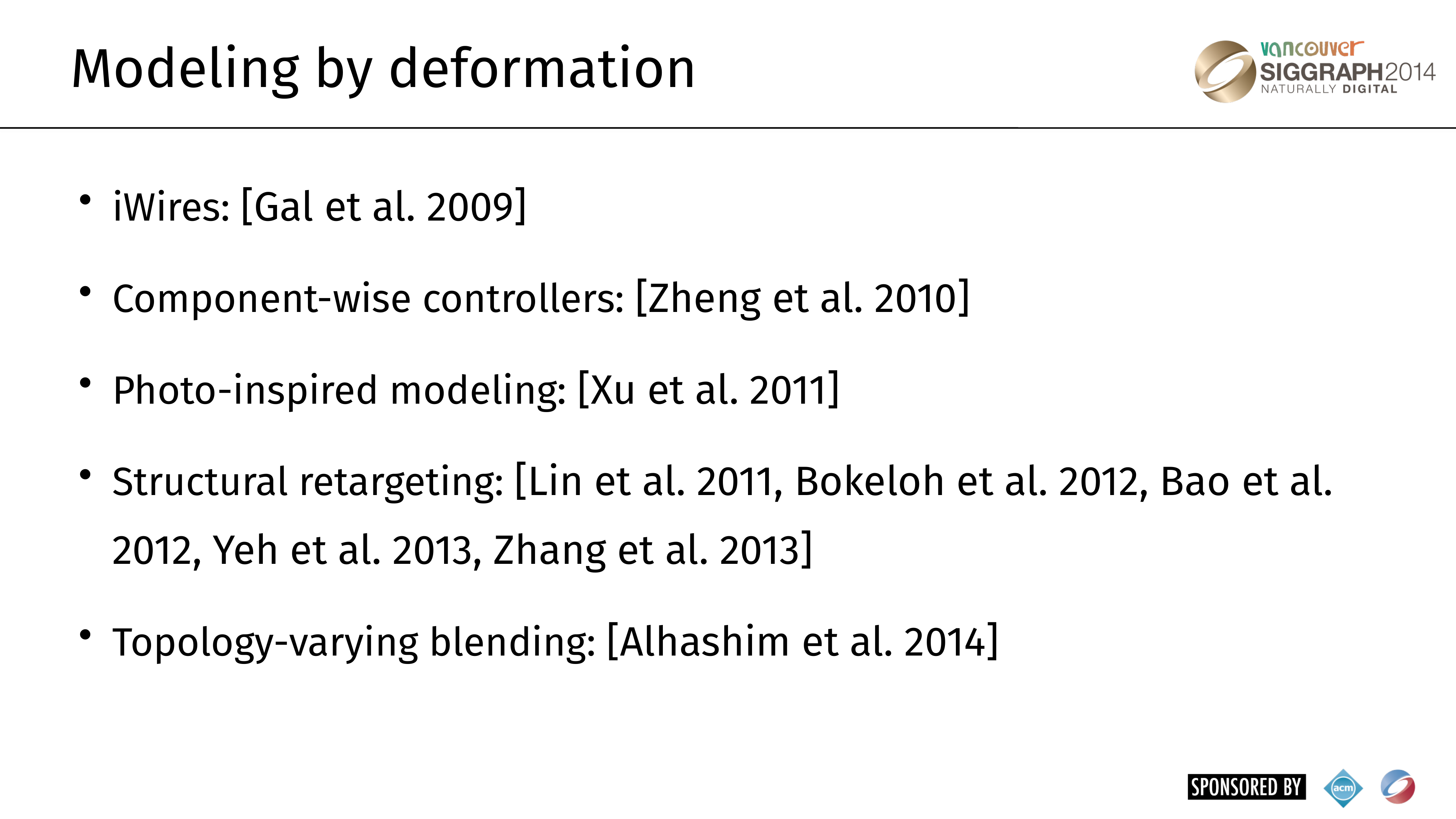

Modeling by deformation

iWires: [Gal et al. 2009]
Component-wise controllers: [Zheng et al. 2010]
Photo-inspired modeling: [Xu et al. 2011]
Structural retargeting: [Lin et al. 2011, Bokeloh et al. 2012, Bao et al. 2012, Yeh et al. 2013, Zhang et al. 2013]
Topology-varying blending: [Alhashim et al. 2014]